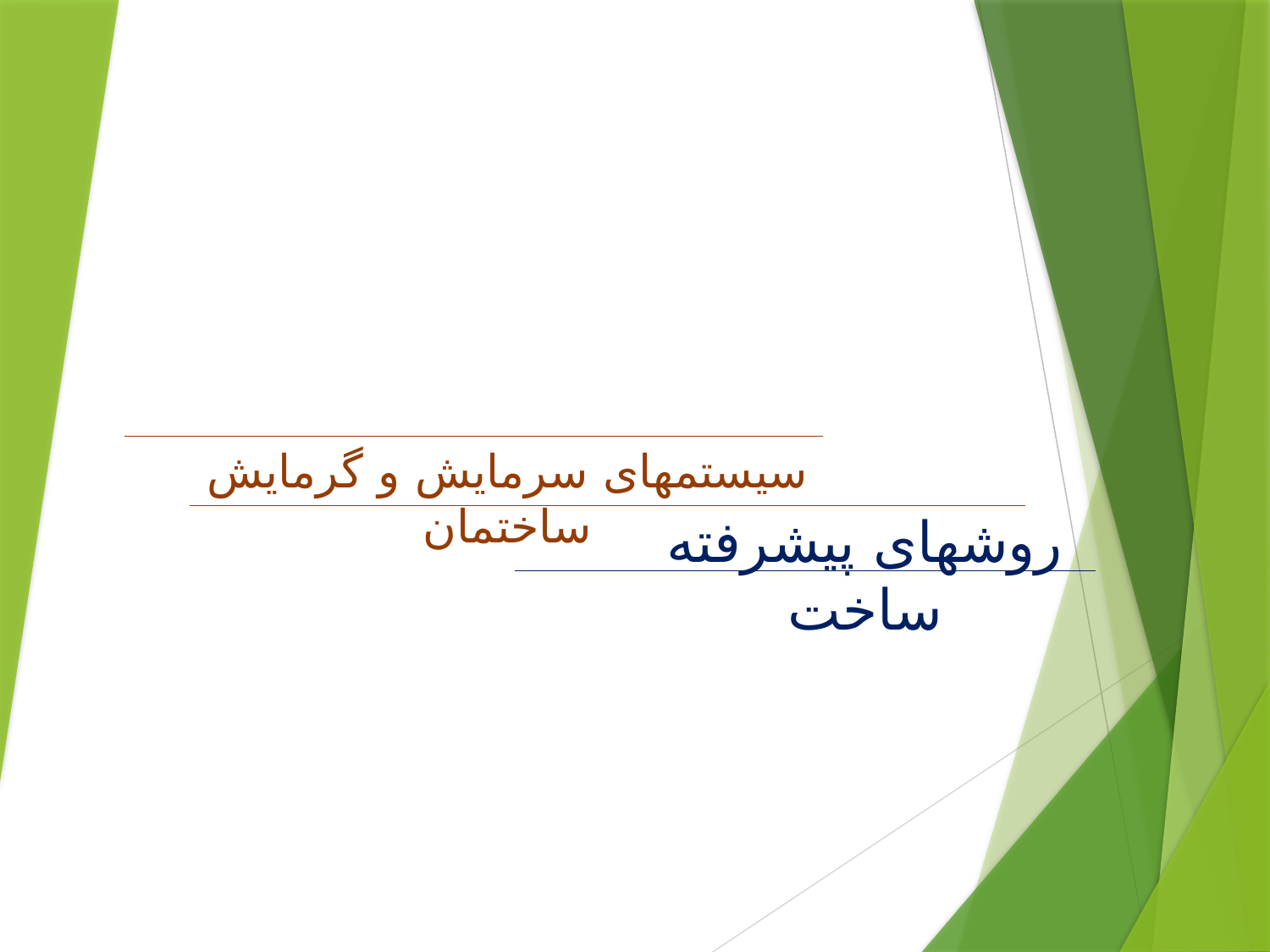

سیستم‏های سرمایش و گرمایش ساختمان
روش‏های پیشرفته ساخت